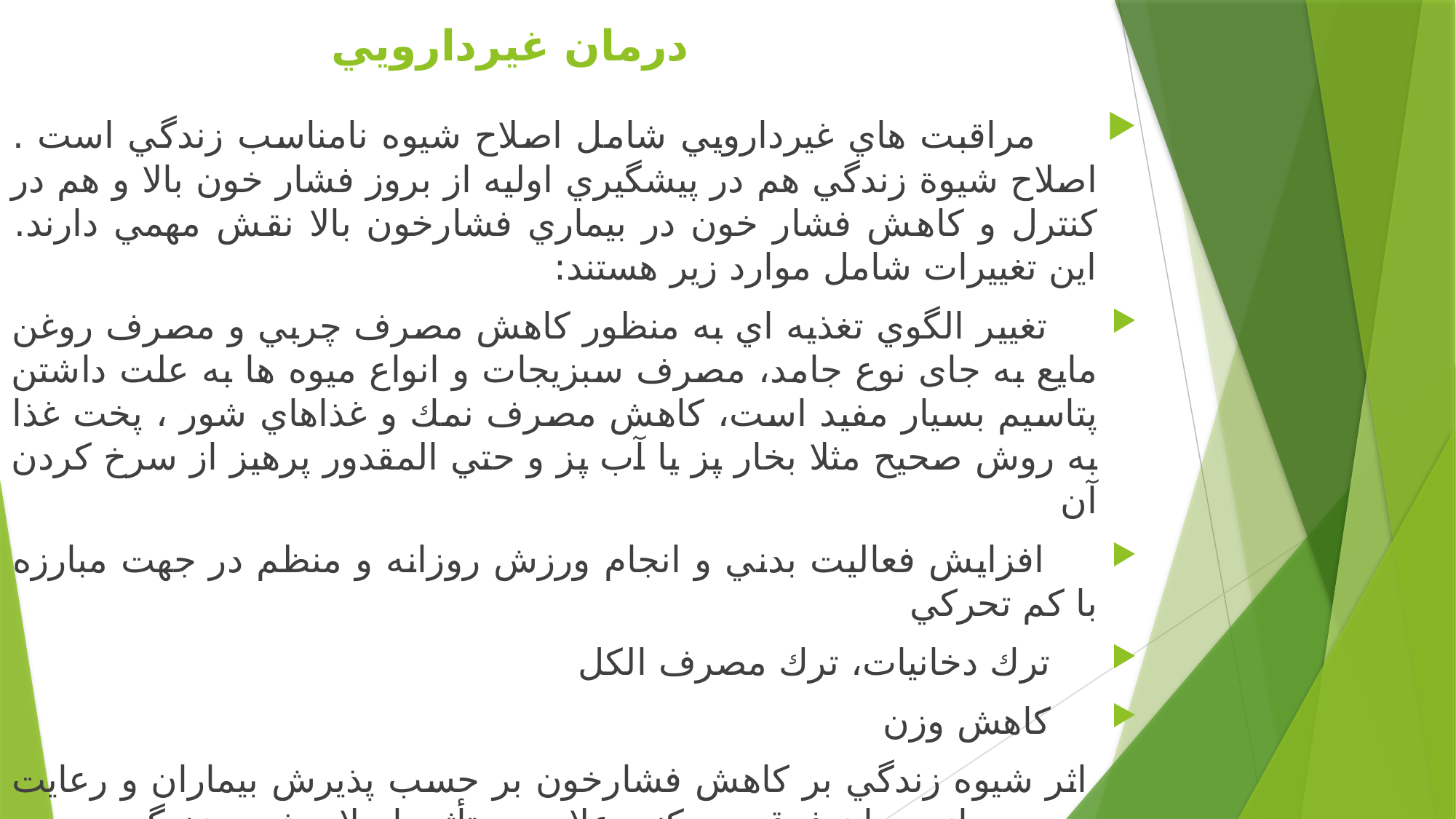

# درمان غيردارويي
    مراقبت هاي غيردارويي شامل اصلاح شيوه نامناسب زندگي است . اصلاح شيوة زندگي هم در پيشگيري اوليه از بروز فشار خون بالا و هم در كنترل و كاهش فشار خون در بيماري فشارخون بالا نقش مهمي دارند. اين تغييرات شامل موارد زير هستند:
    تغيير الگوي تغذيه اي به منظور كاهش مصرف چربي و مصرف روغن مايع به جای نوع جامد، مصرف سبزيجات و انواع ميوه ها به علت داشتن پتاسیم بسیار مفید است، كاهش مصرف نمك و غذاهاي شور ، پخت غذا به روش صحيح مثلا بخار پز يا آب پز و حتي المقدور پرهيز از سرخ كردن آن
    افزايش فعاليت بدني و انجام ورزش روزانه و منظم در جهت مبارزه با كم تحركي
    ترك دخانيات، ترك مصرف الكل
    كاهش وزن
    اثر شيوه زندگي بر كاهش فشارخون بر حسب پذيرش بيماران و رعايت و پيروي از درمان فرق مي كند. علاوه بر تأثير اصلاح شيوه زندگي برروي فشارخون، مرگ ناشي از بيماري قلبي عروقي هم كاهش مي يابد. بنابراين، بدون توجه به مقدار فشارخون، تمام افراد بايد شيوه هاي زندگي مناسب را بپذيرند.